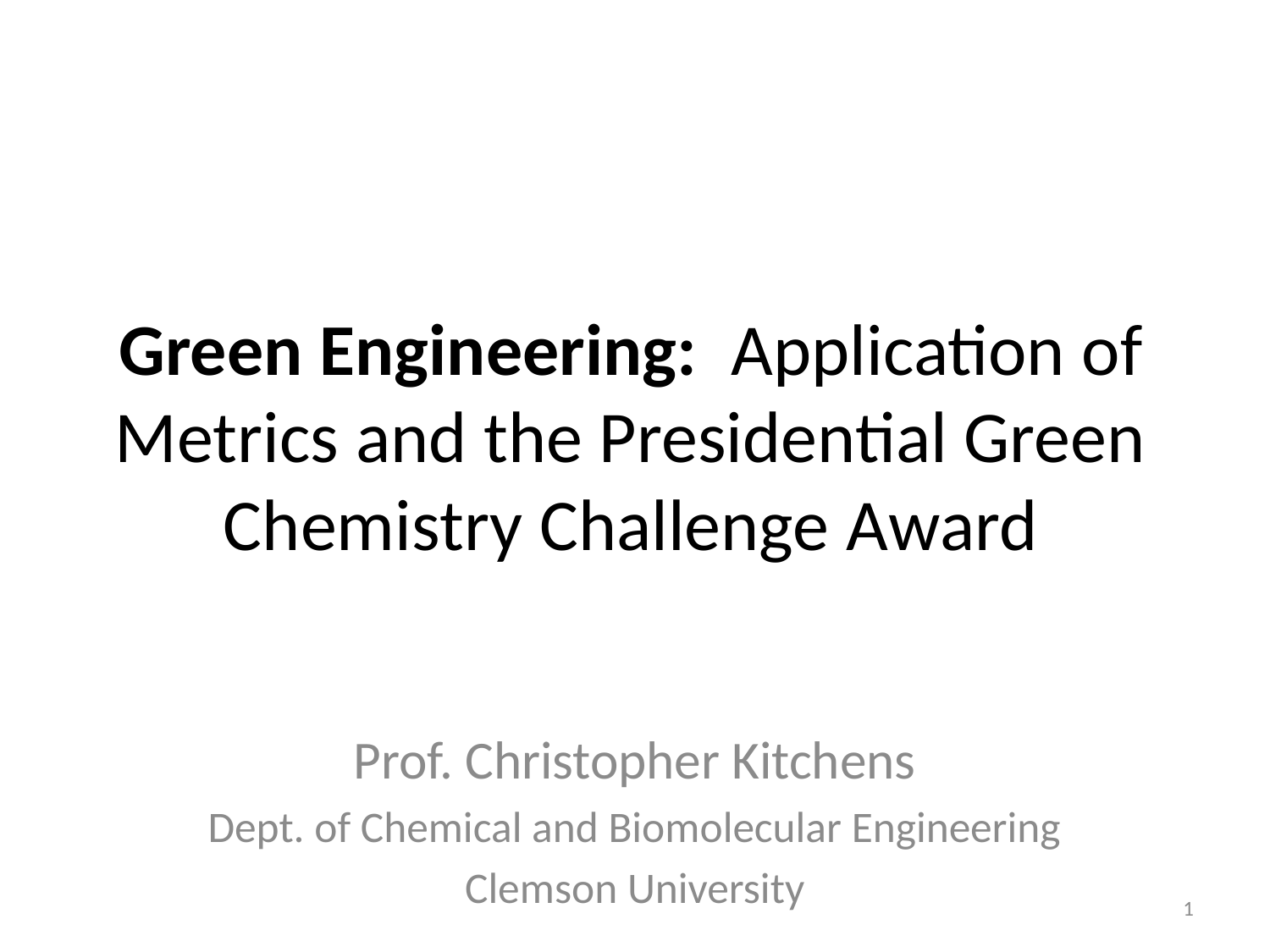

# Green Engineering:  Application of Metrics and the Presidential Green Chemistry Challenge Award
Prof. Christopher Kitchens
Dept. of Chemical and Biomolecular Engineering
Clemson University
1